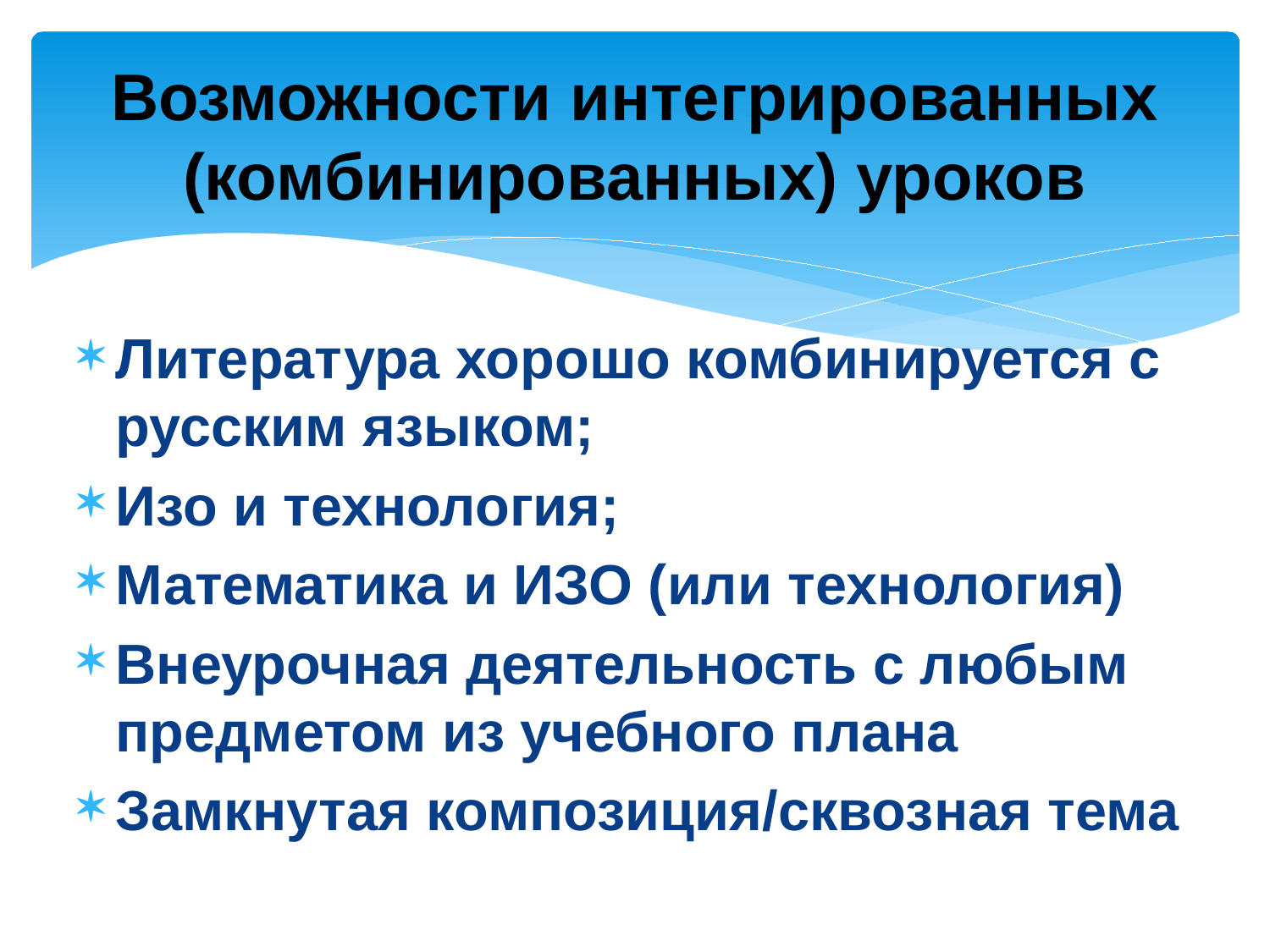

# Возможности интегрированных (комбинированных) уроков
Литература хорошо комбинируется с русским языком;
Изо и технология;
Математика и ИЗО (или технология)
Внеурочная деятельность с любым предметом из учебного плана
Замкнутая композиция/сквозная тема